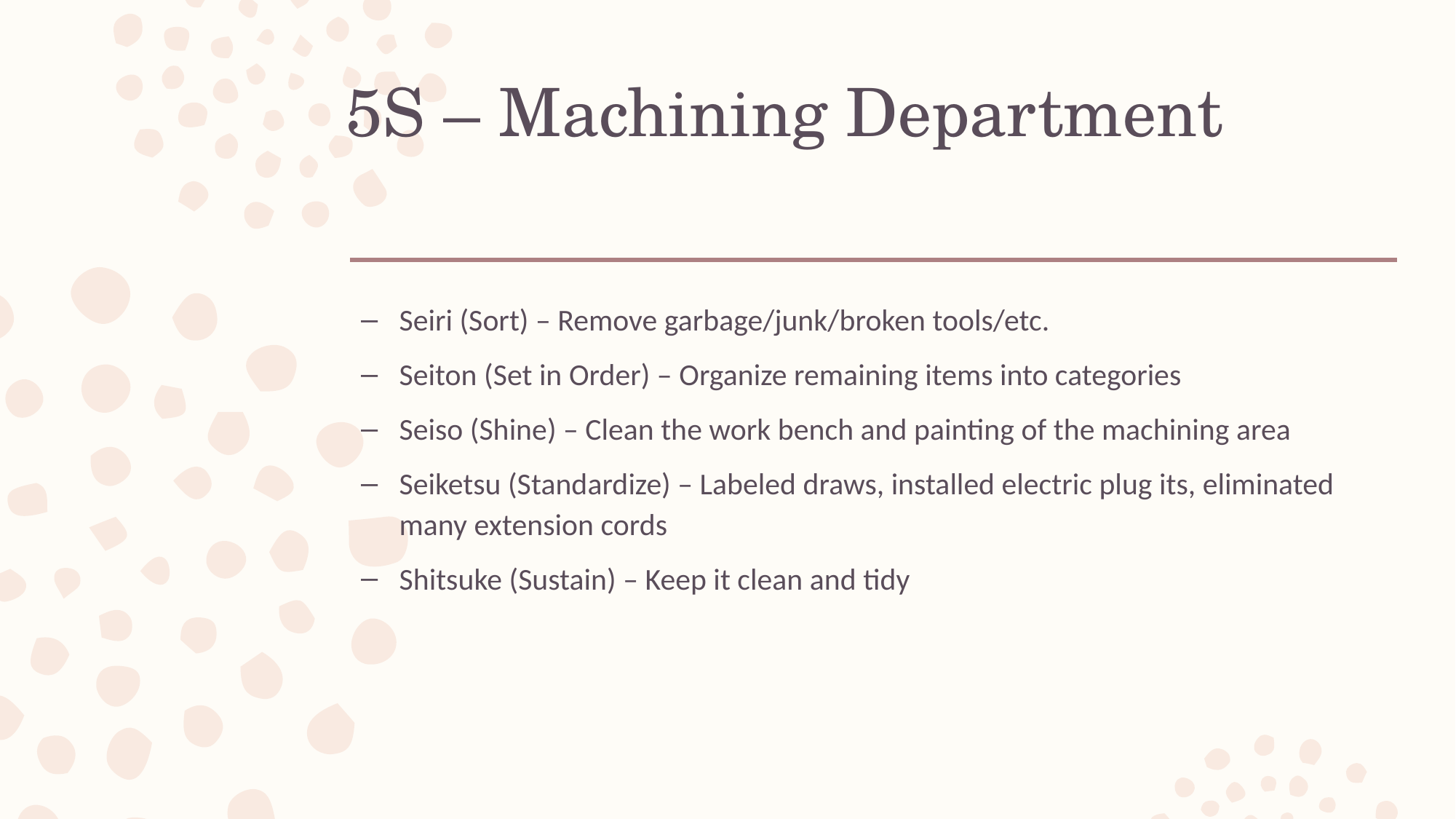

# 5S – Machining Department
Seiri (Sort) – Remove garbage/junk/broken tools/etc.
Seiton (Set in Order) – Organize remaining items into categories
Seiso (Shine) – Clean the work bench and painting of the machining area
Seiketsu (Standardize) – Labeled draws, installed electric plug its, eliminated many extension cords
Shitsuke (Sustain) – Keep it clean and tidy